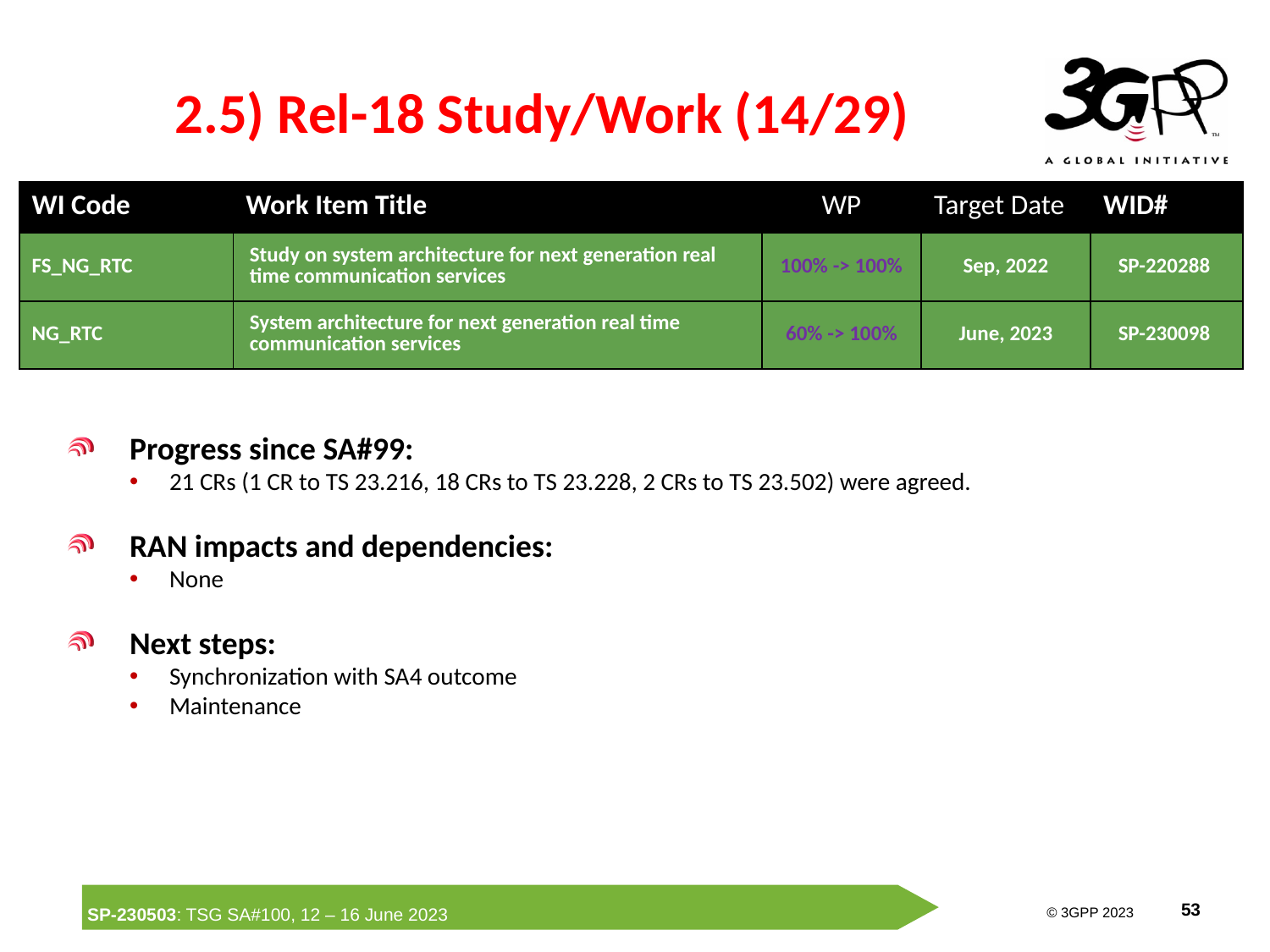

# 2.5) Rel-18 Study/Work (14/29)
| WI Code | Work Item Title | WP | Target Date | WID# |
| --- | --- | --- | --- | --- |
| FS\_NG\_RTC | Study on system architecture for next generation real time communication services | 100% -> 100% | Sep, 2022 | SP-220288 |
| NG\_RTC | System architecture for next generation real time communication services | 60% -> 100% | June, 2023 | SP-230098 |
Progress since SA#99:
21 CRs (1 CR to TS 23.216, 18 CRs to TS 23.228, 2 CRs to TS 23.502) were agreed.

RAN impacts and dependencies:
None

Next steps:
Synchronization with SA4 outcome
Maintenance